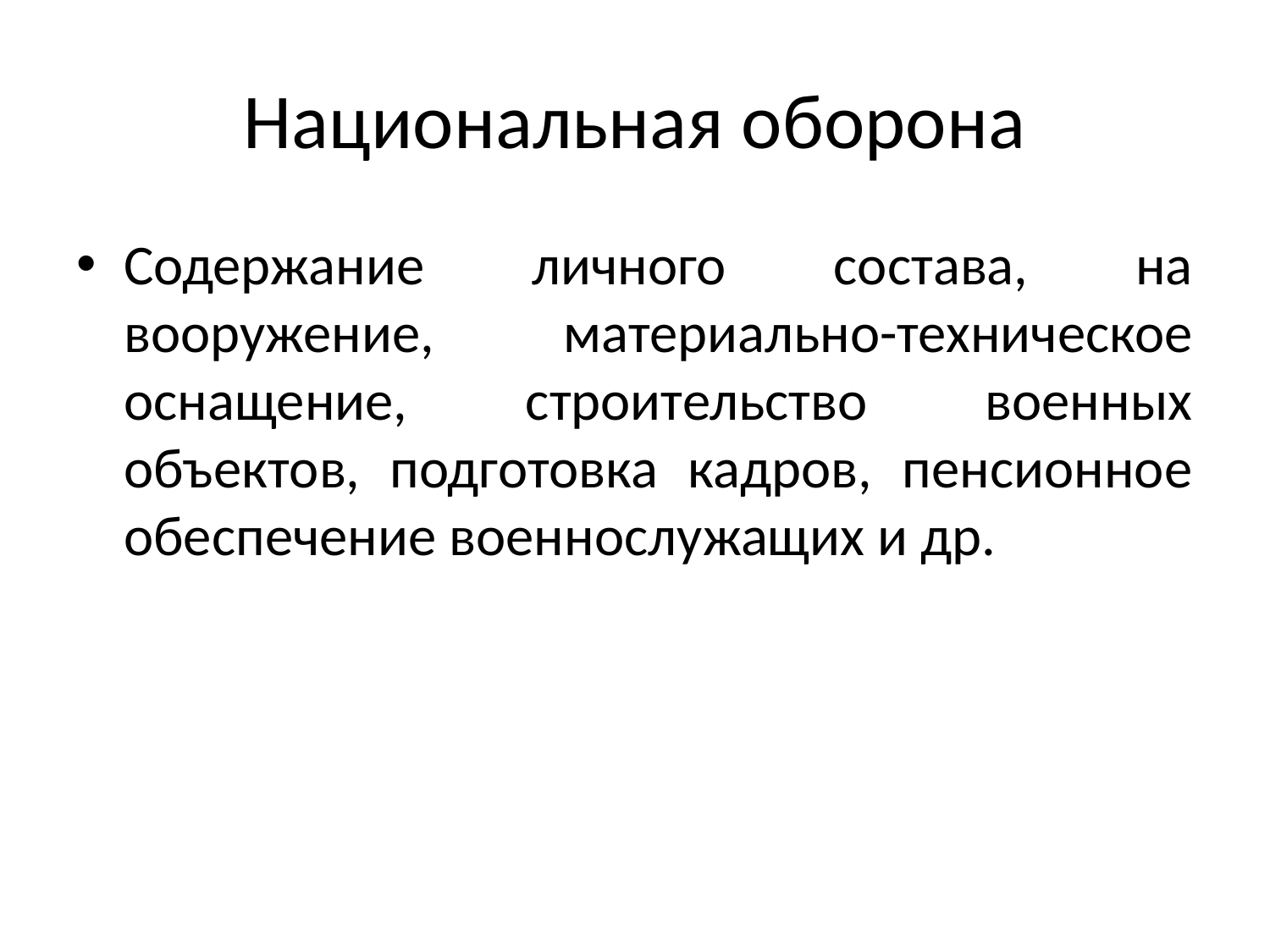

# Национальная оборона
Содержание личного состава, на вооружение, материально-техническое оснащение, строительство военных объектов, подготовка кадров, пенсионное обеспечение военнослужащих и др.